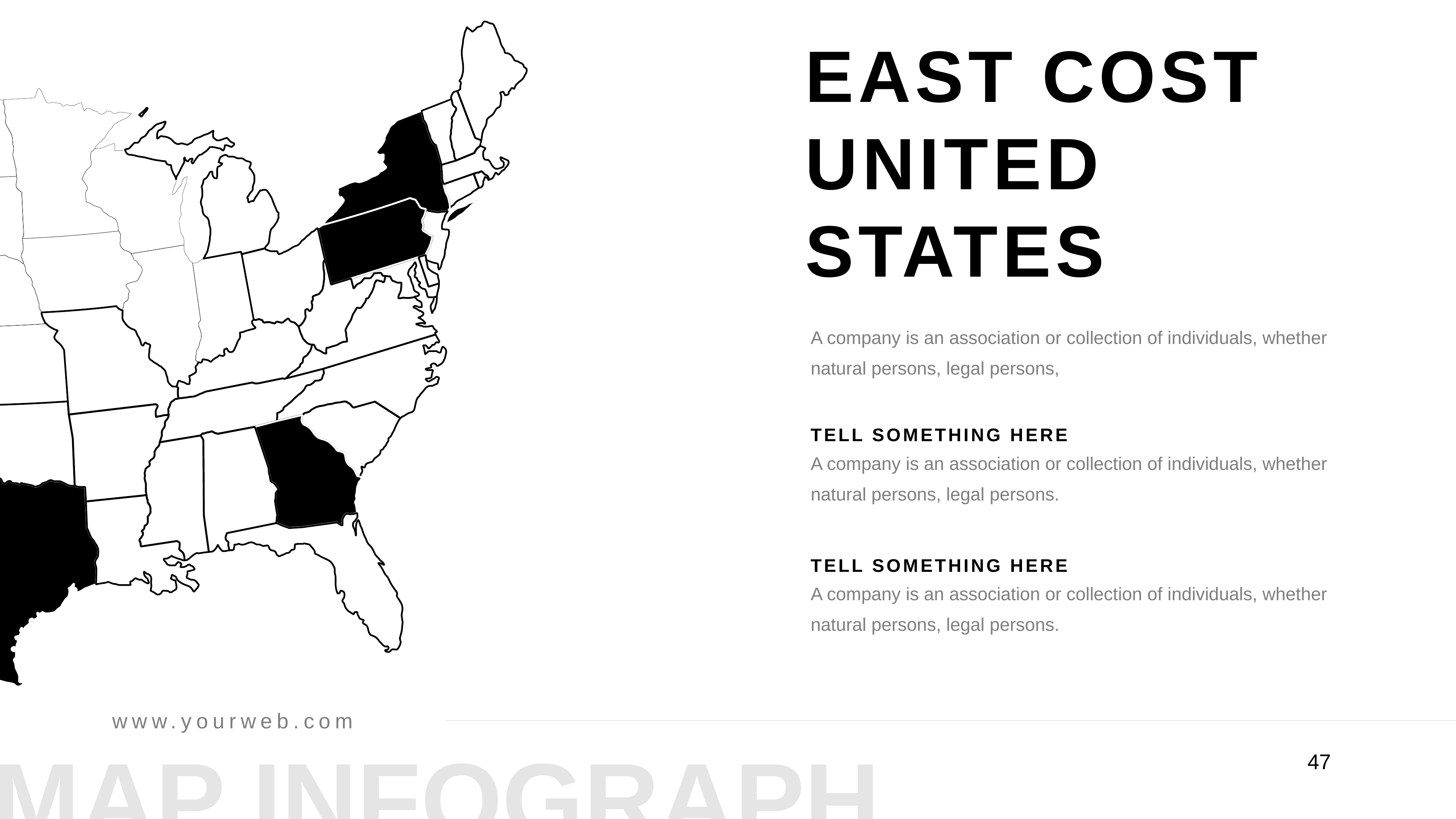

EAST COST
UNITED
STATES
A company is an association or collection of individuals, whether natural persons, legal persons,
TELL SOMETHING HERE
A company is an association or collection of individuals, whether natural persons, legal persons.
TELL SOMETHING HERE
A company is an association or collection of individuals, whether natural persons, legal persons.
www.yourweb.com
MAP INFOGRAPH